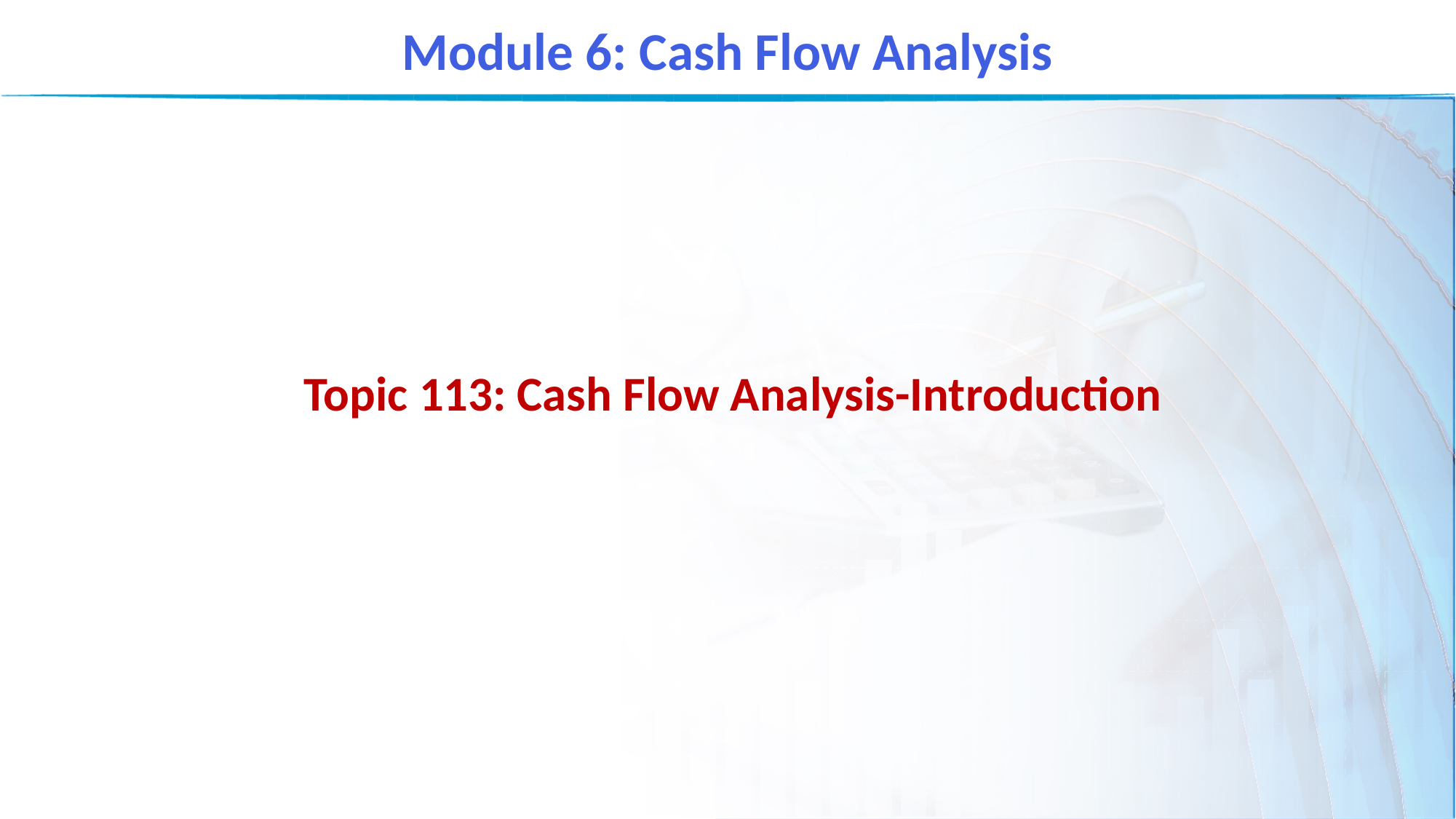

Module 6: Cash Flow Analysis
Topic 113: Cash Flow Analysis-Introduction